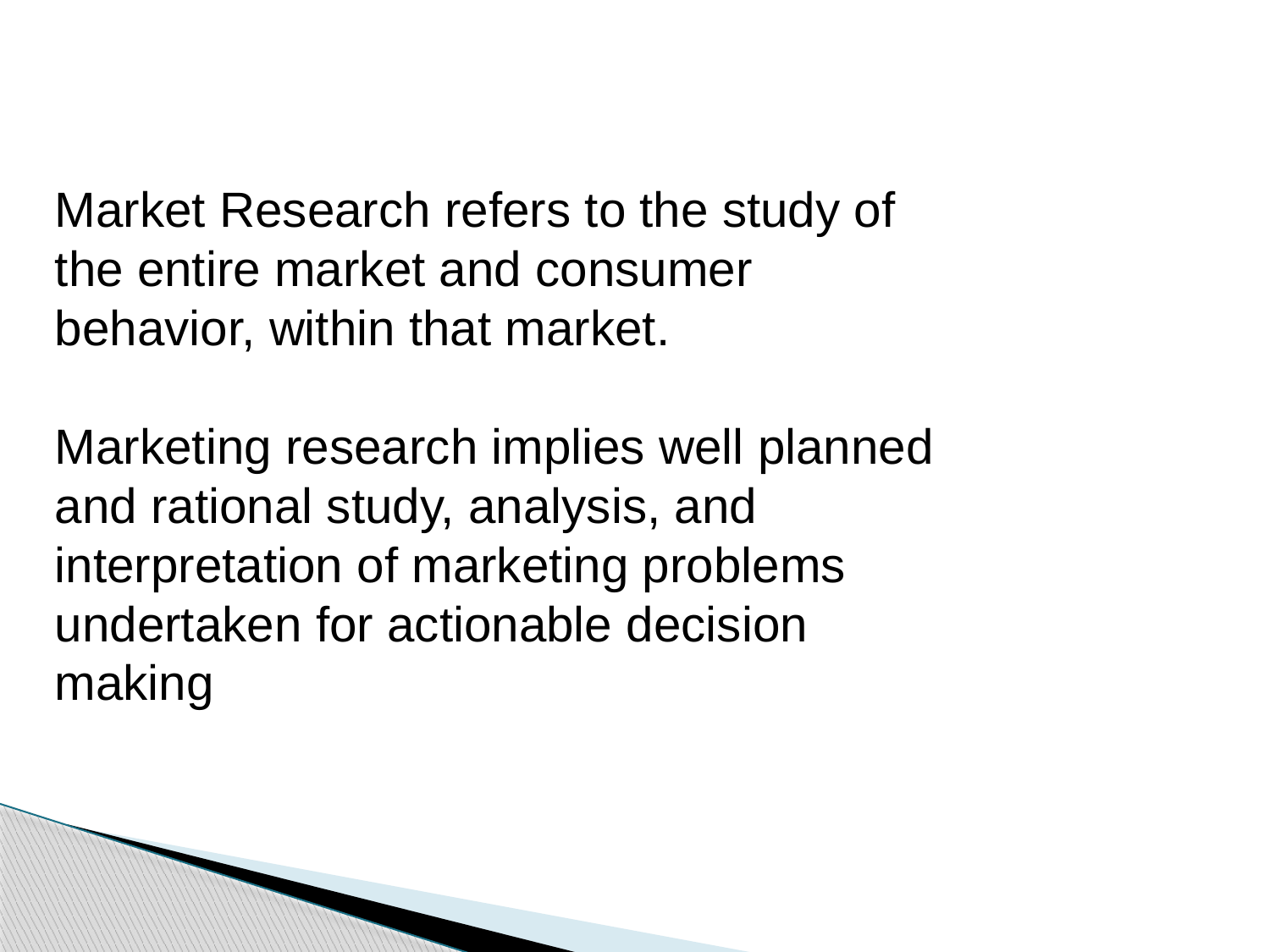

Market Research refers to the study of the entire market and consumer behavior, within that market.

Marketing research implies well planned and rational study, analysis, and interpretation of marketing problems undertaken for actionable decision making